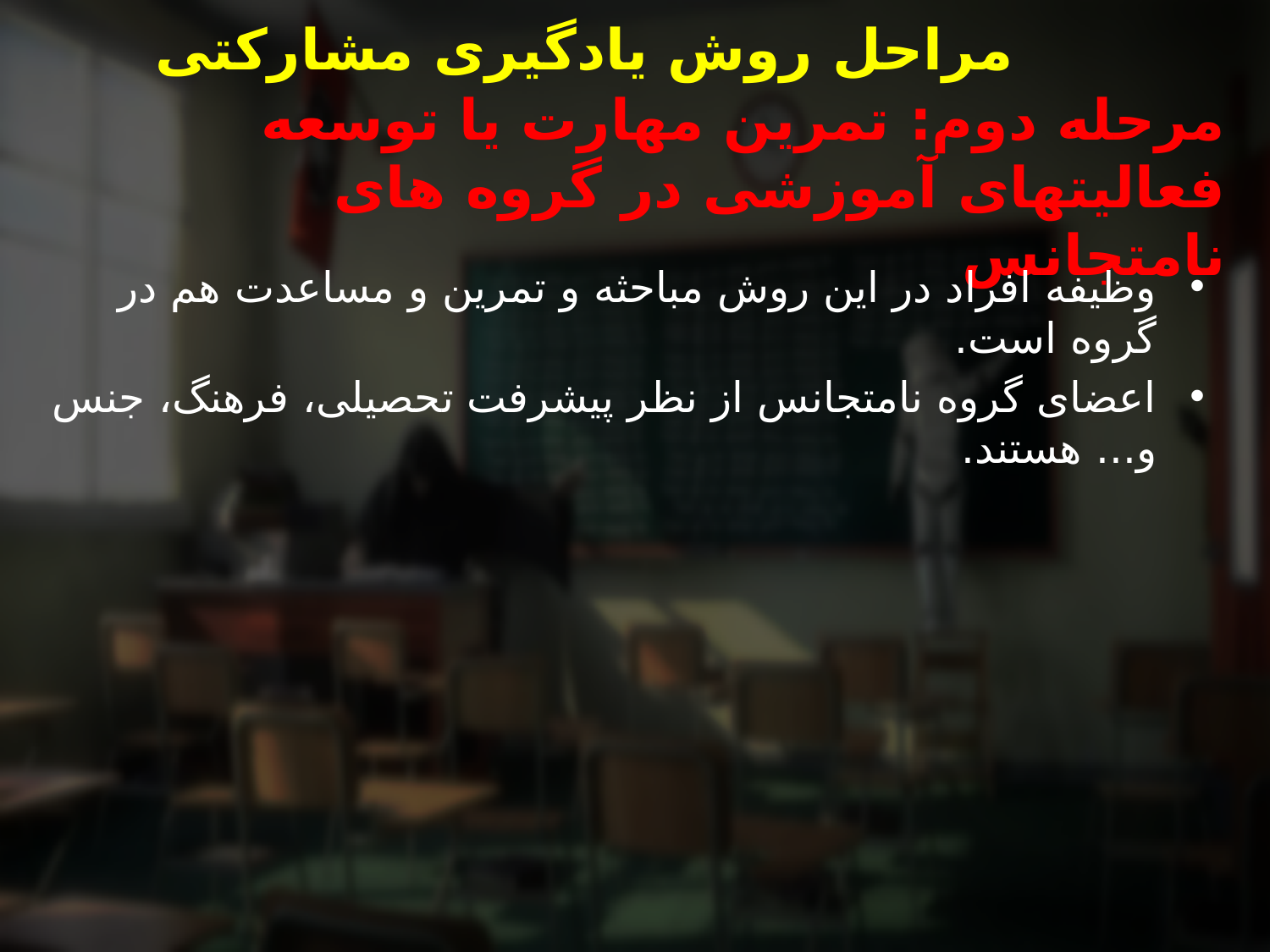

# مراحل روش یادگیری مشارکتی
مرحله دوم: تمرین مهارت یا توسعه فعالیتهای آموزشی در گروه های نامتجانس

وظیفه افراد در این روش مباحثه و تمرین و مساعدت هم در گروه است.
اعضای گروه نامتجانس از نظر پیشرفت تحصیلی، فرهنگ، جنس و... هستند.